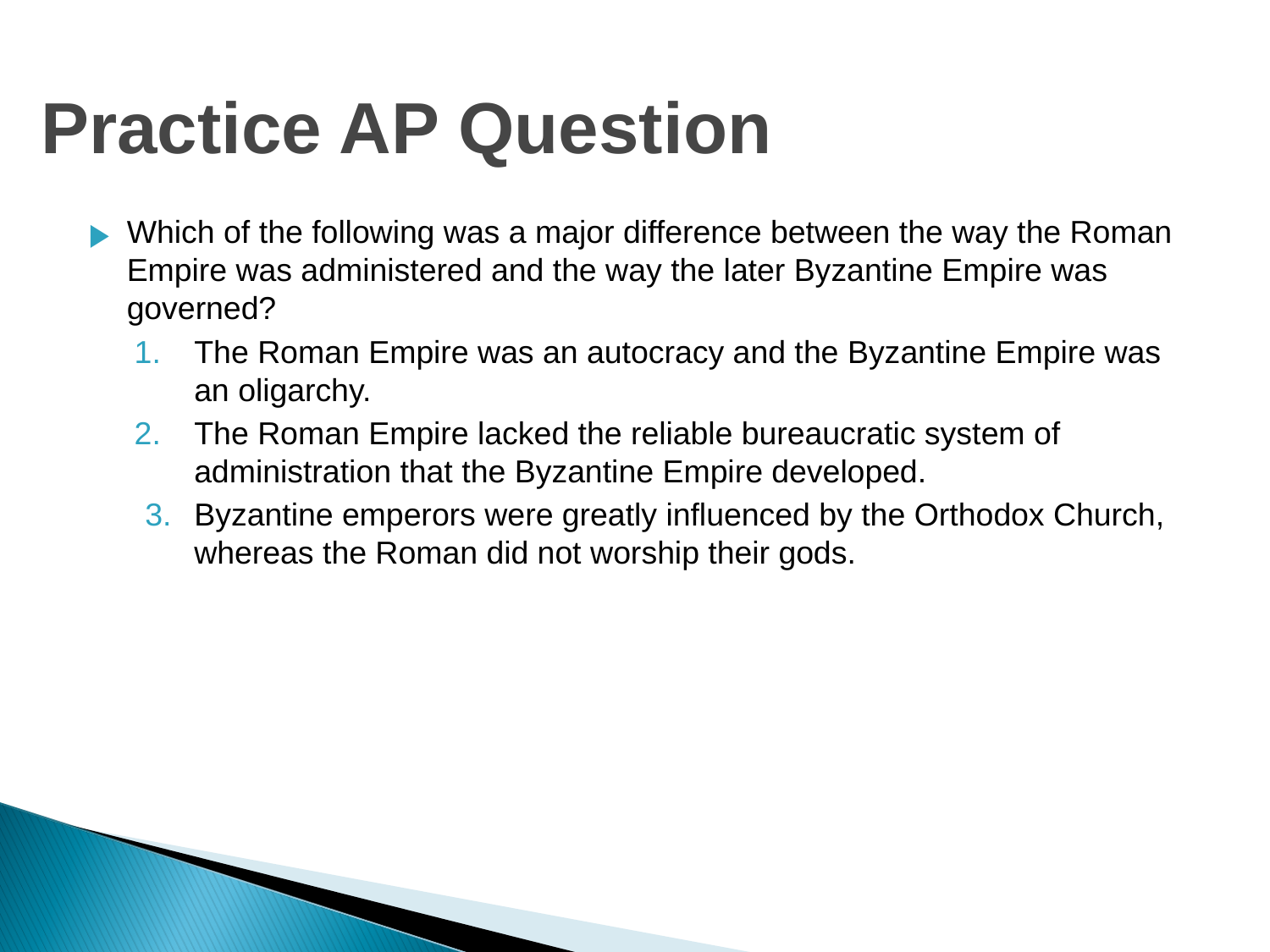

# Practice AP Question
Which of the following was a major difference between the way the Roman Empire was administered and the way the later Byzantine Empire was governed?
The Roman Empire was an autocracy and the Byzantine Empire was an oligarchy.
The Roman Empire lacked the reliable bureaucratic system of administration that the Byzantine Empire developed.
Byzantine emperors were greatly influenced by the Orthodox Church, whereas the Roman did not worship their gods.